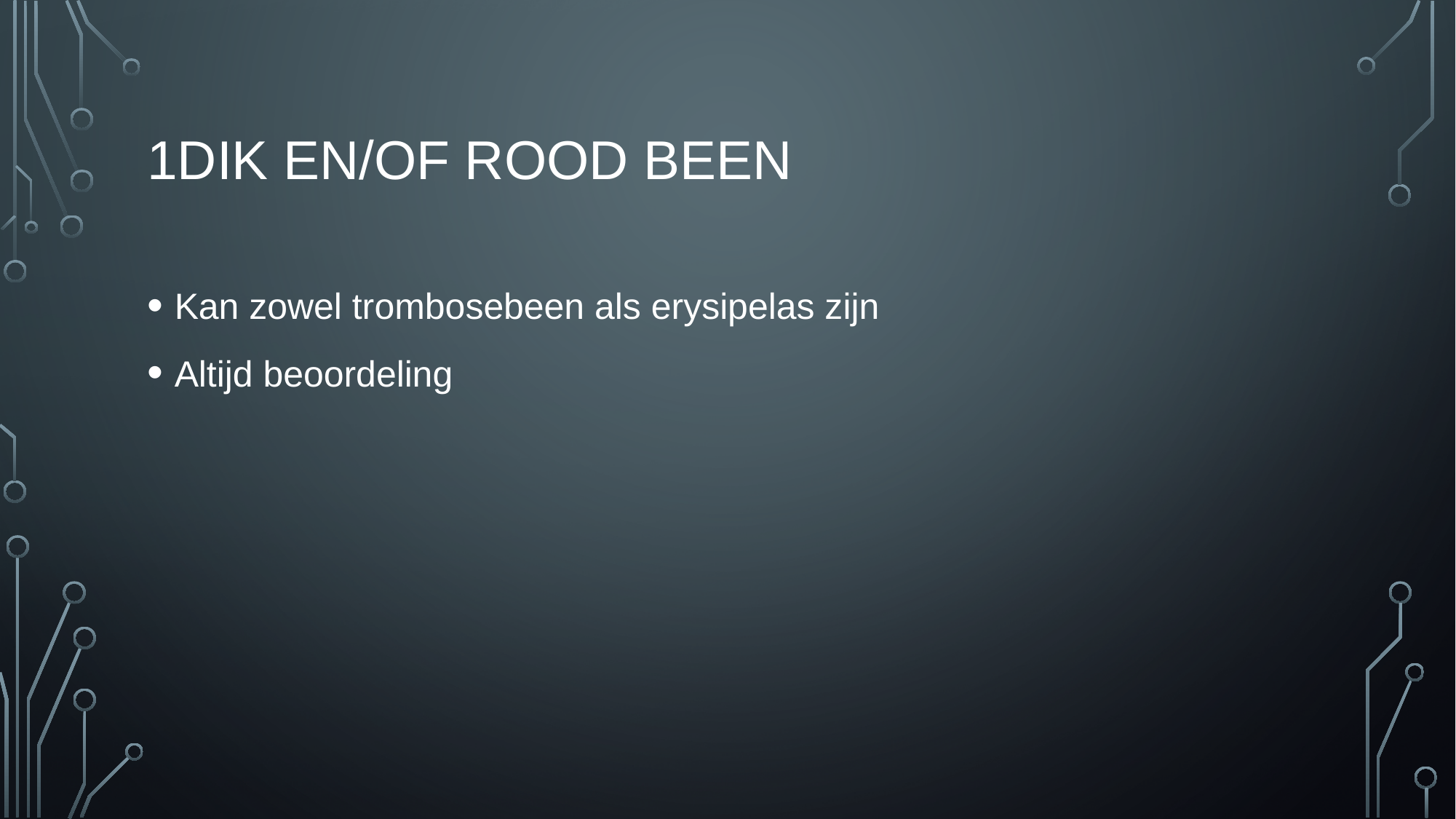

# 1Dik en/of rood been
Kan zowel trombosebeen als erysipelas zijn
Altijd beoordeling